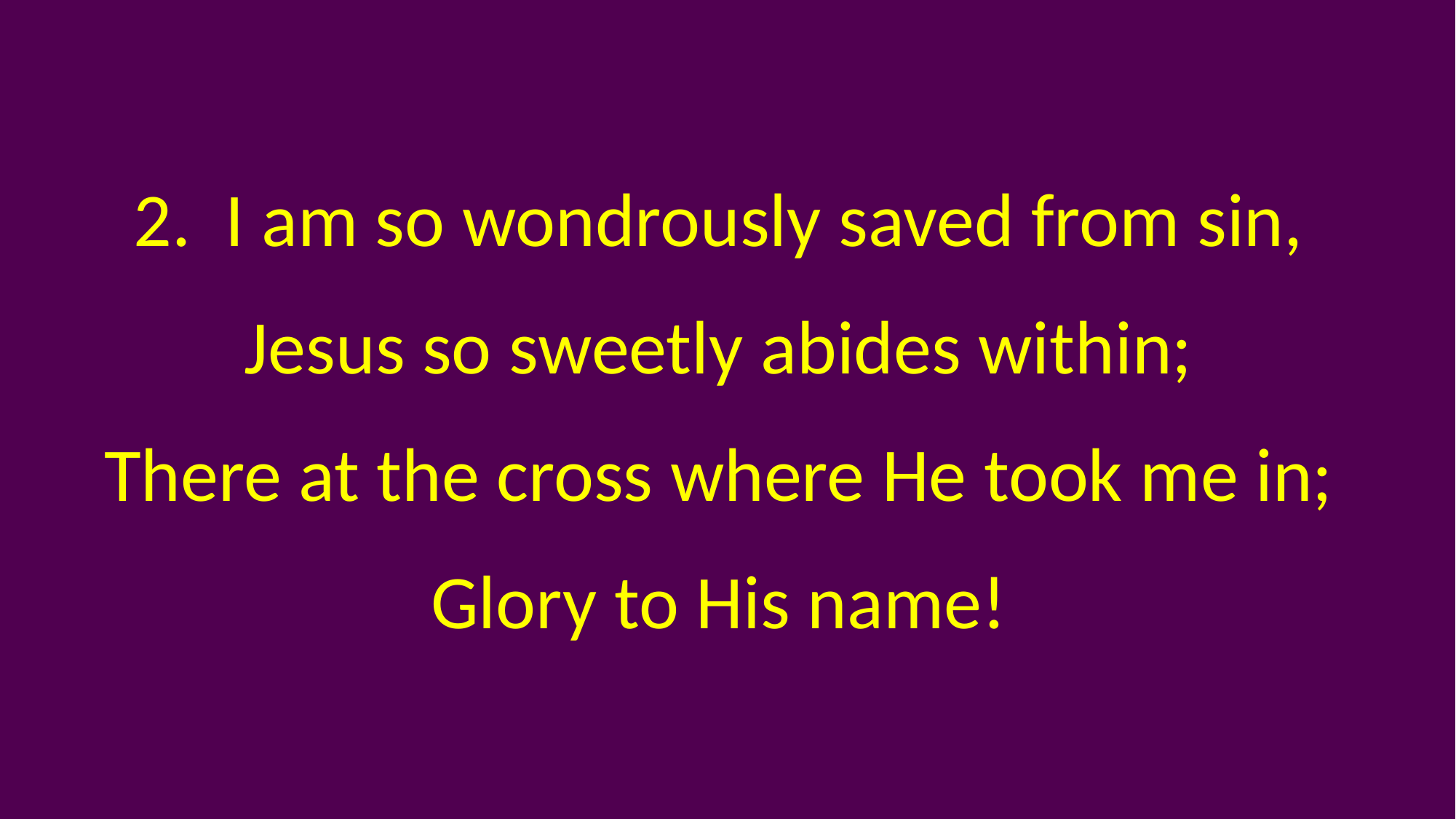

2.  I am so wondrously saved from sin,
Jesus so sweetly abides within;
There at the cross where He took me in;
Glory to His name!